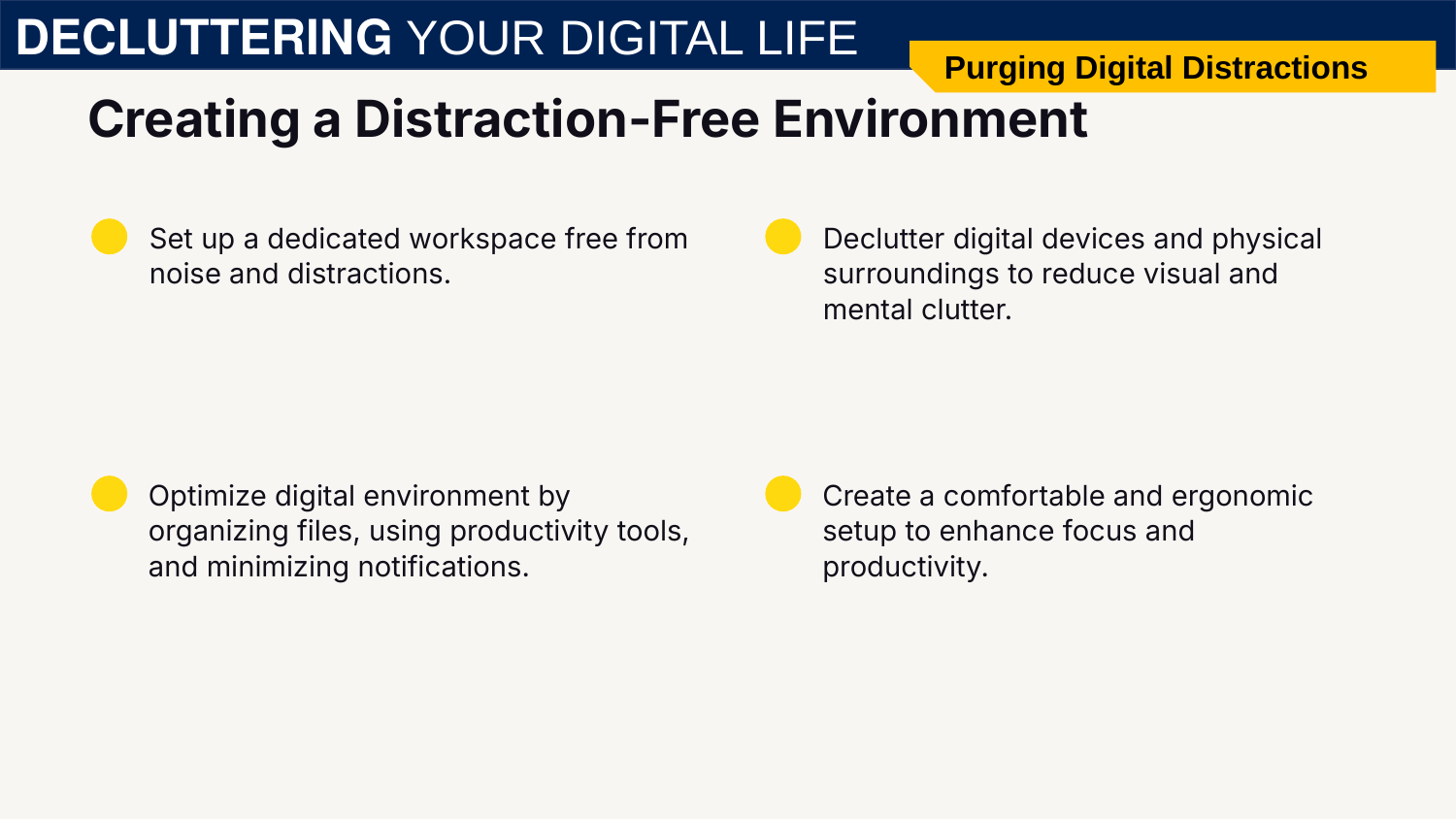

DECLUTTERING YOUR DIGITAL LIFE
Purging Digital Distractions

# Creating a Distraction-Free Environment

Set up a dedicated workspace free from noise and distractions.

Declutter digital devices and physical surroundings to reduce visual and mental clutter.

Optimize digital environment by organizing files, using productivity tools, and minimizing notifications.

Create a comfortable and ergonomic setup to enhance focus and productivity.